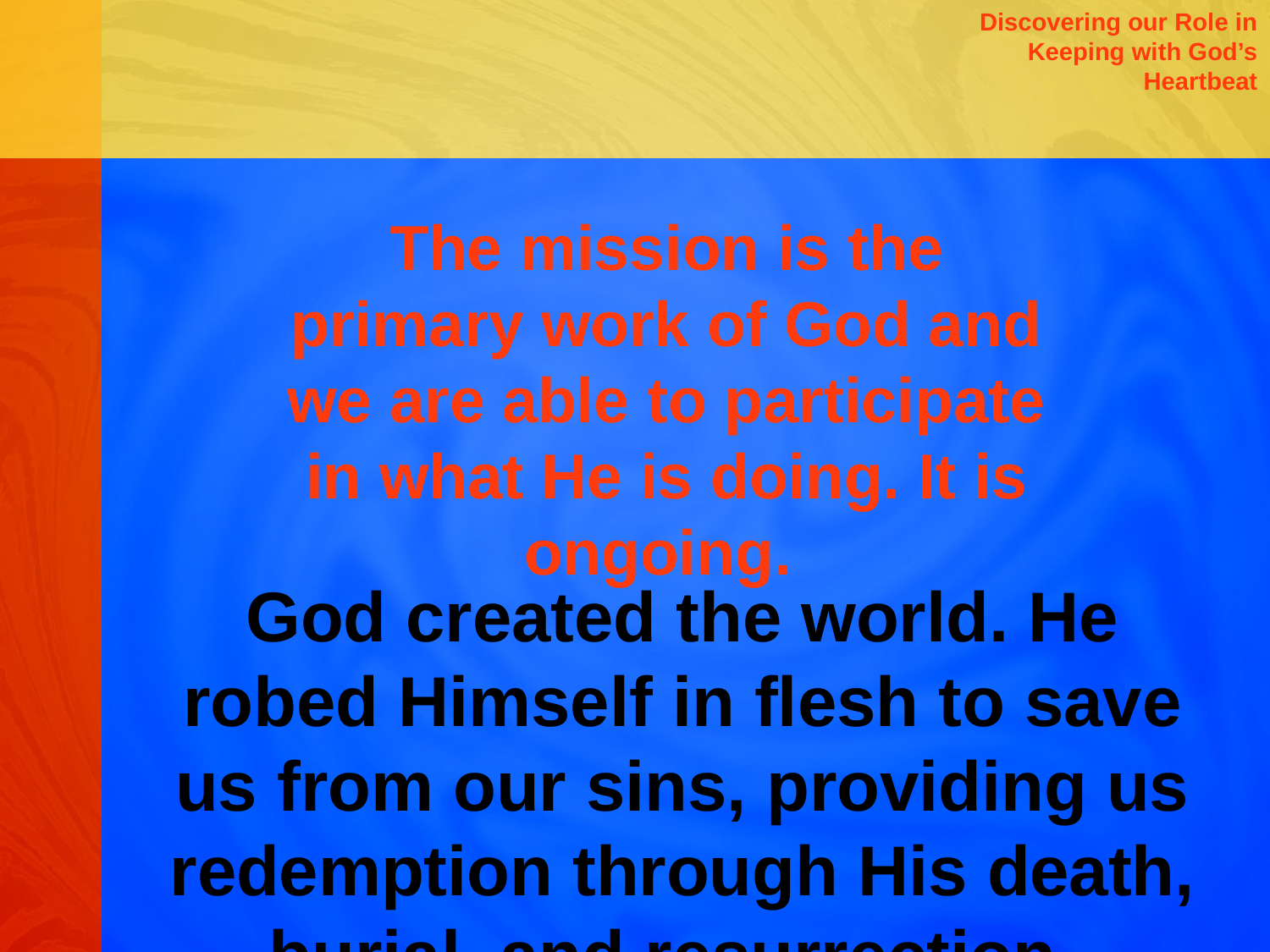

Discovering our Role in Keeping with God’s Heartbeat
The mission is the primary work of God and we are able to participate in what He is doing. It is ongoing.
God created the world. He robed Himself in flesh to save us from our sins, providing us redemption through His death, burial, and resurrection.